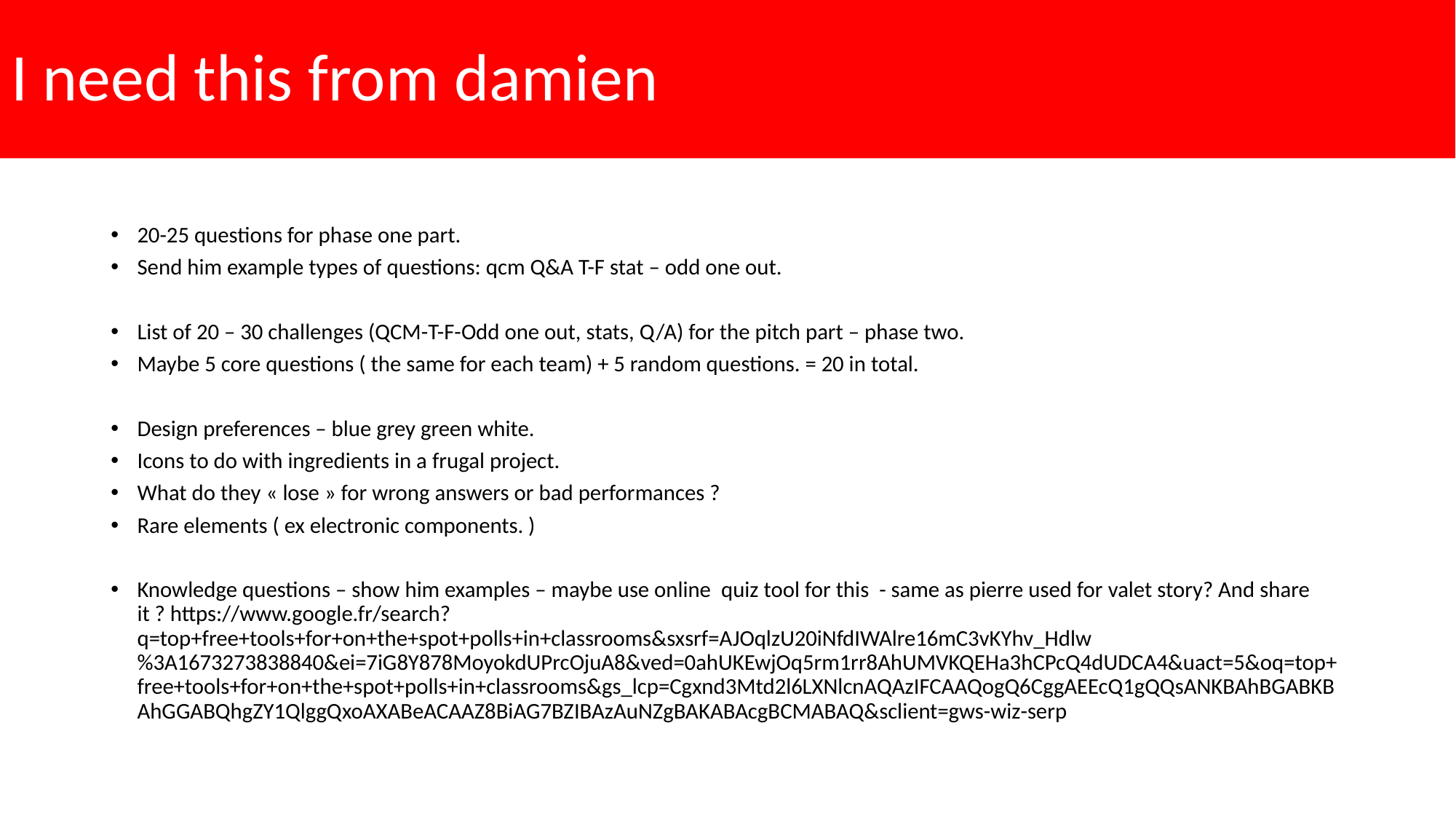

# I need this from damien
20-25 questions for phase one part.
Send him example types of questions: qcm Q&A T-F stat – odd one out.

List of 20 – 30 challenges (QCM-T-F-Odd one out, stats, Q/A) for the pitch part – phase two.
Maybe 5 core questions ( the same for each team) + 5 random questions. = 20 in total.

Design preferences – blue grey green white.
Icons to do with ingredients in a frugal project.
What do they « lose » for wrong answers or bad performances ?
Rare elements ( ex electronic components. )

Knowledge questions – show him examples – maybe use online  quiz tool for this  - same as pierre used for valet story? And share it ? https://www.google.fr/search?q=top+free+tools+for+on+the+spot+polls+in+classrooms&sxsrf=AJOqlzU20iNfdIWAlre16mC3vKYhv_Hdlw%3A1673273838840&ei=7iG8Y878MoyokdUPrcOjuA8&ved=0ahUKEwjOq5rm1rr8AhUMVKQEHa3hCPcQ4dUDCA4&uact=5&oq=top+free+tools+for+on+the+spot+polls+in+classrooms&gs_lcp=Cgxnd3Mtd2l6LXNlcnAQAzIFCAAQogQ6CggAEEcQ1gQQsANKBAhBGABKBAhGGABQhgZY1QlggQxoAXABeACAAZ8BiAG7BZIBAzAuNZgBAKABAcgBCMABAQ&sclient=gws-wiz-serp